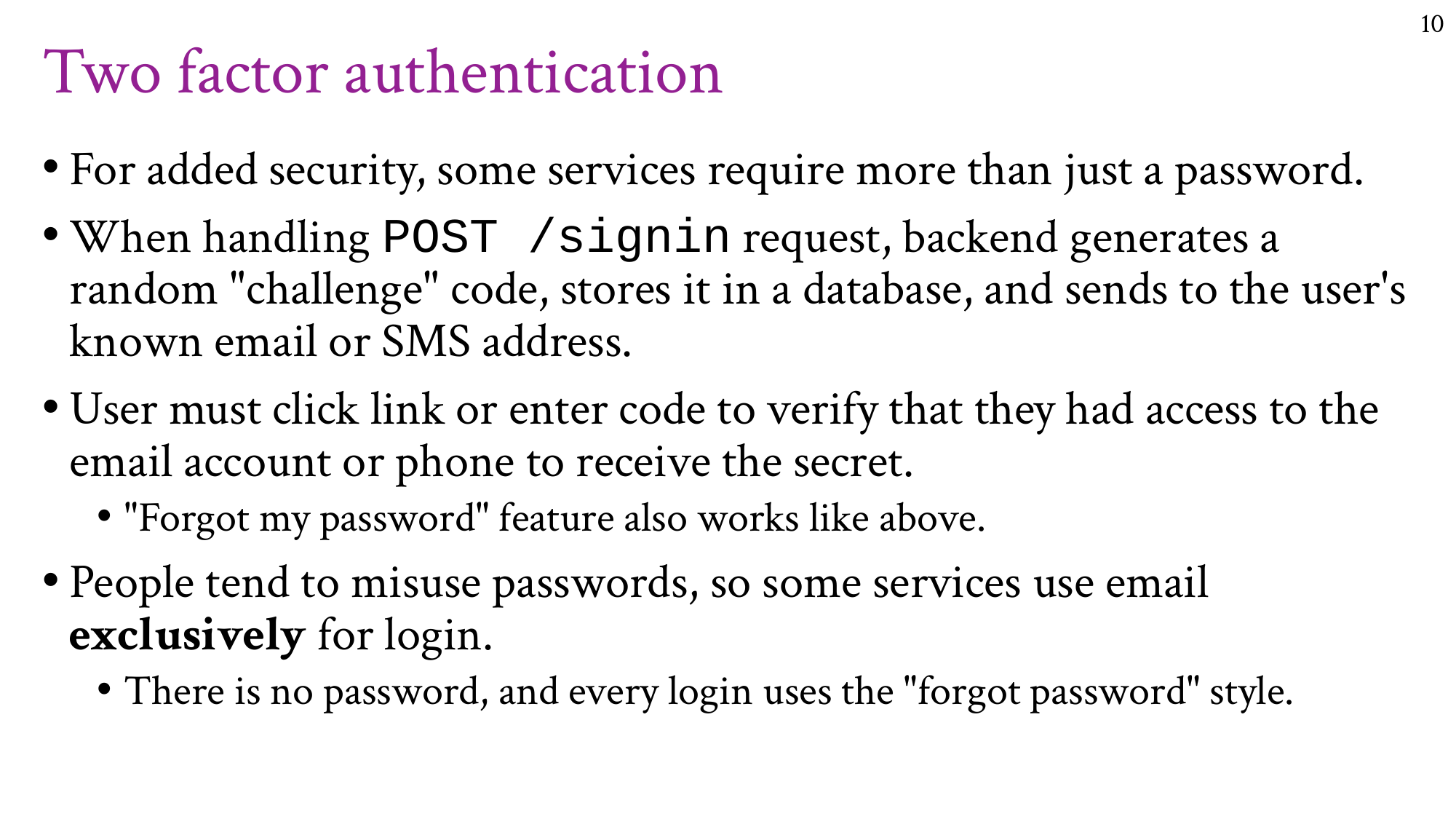

# Two factor authentication
For added security, some services require more than just a password.
When handling POST /signin request, backend generates a random "challenge" code, stores it in a database, and sends to the user's known email or SMS address.
User must click link or enter code to verify that they had access to the email account or phone to receive the secret.
"Forgot my password" feature also works like above.
People tend to misuse passwords, so some services use email exclusively for login.
There is no password, and every login uses the "forgot password" style.